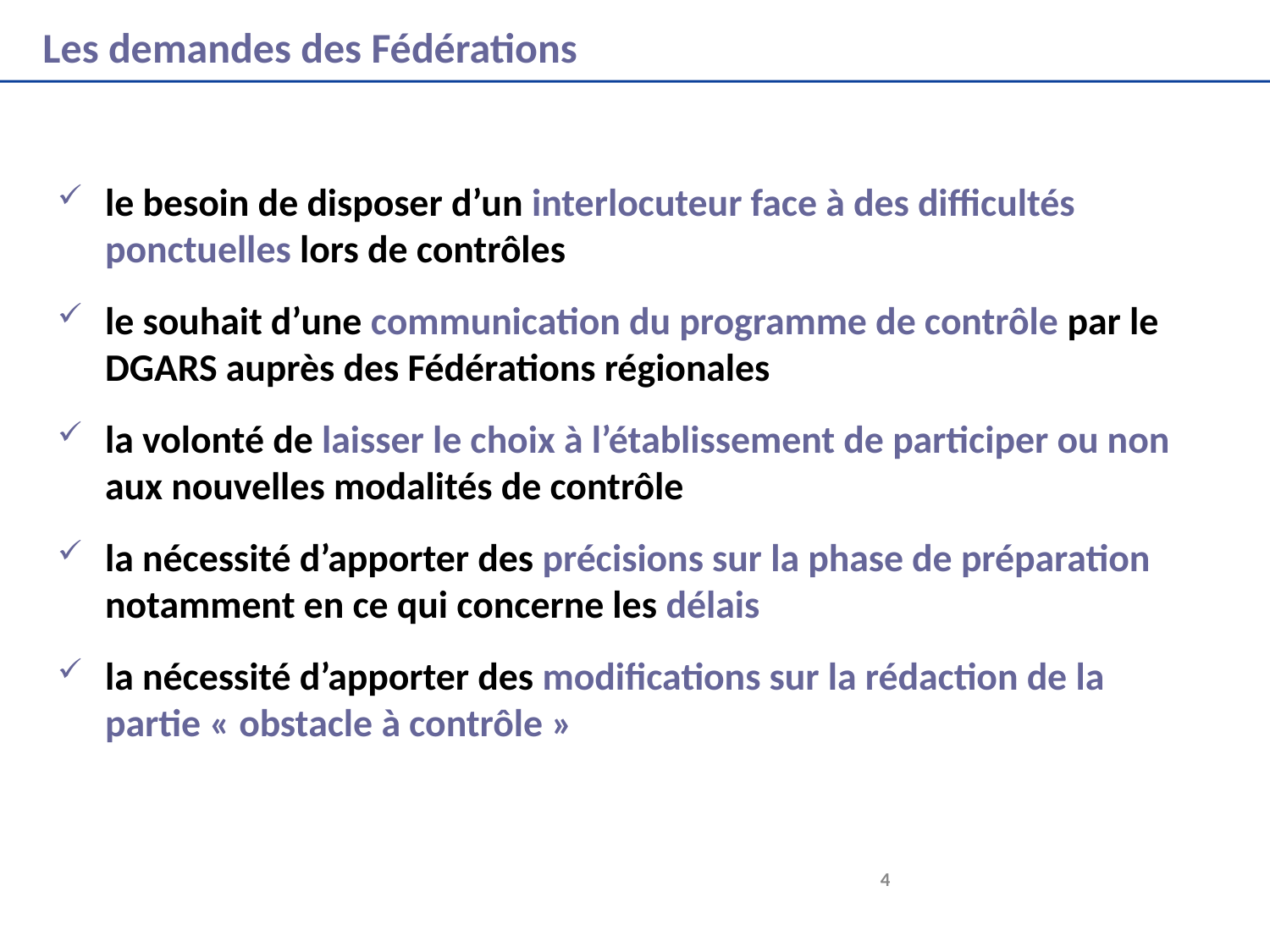

# Les demandes des Fédérations
le besoin de disposer d’un interlocuteur face à des difficultés ponctuelles lors de contrôles
le souhait d’une communication du programme de contrôle par le DGARS auprès des Fédérations régionales
la volonté de laisser le choix à l’établissement de participer ou non aux nouvelles modalités de contrôle
la nécessité d’apporter des précisions sur la phase de préparation notamment en ce qui concerne les délais
la nécessité d’apporter des modifications sur la rédaction de la partie « obstacle à contrôle »
	4